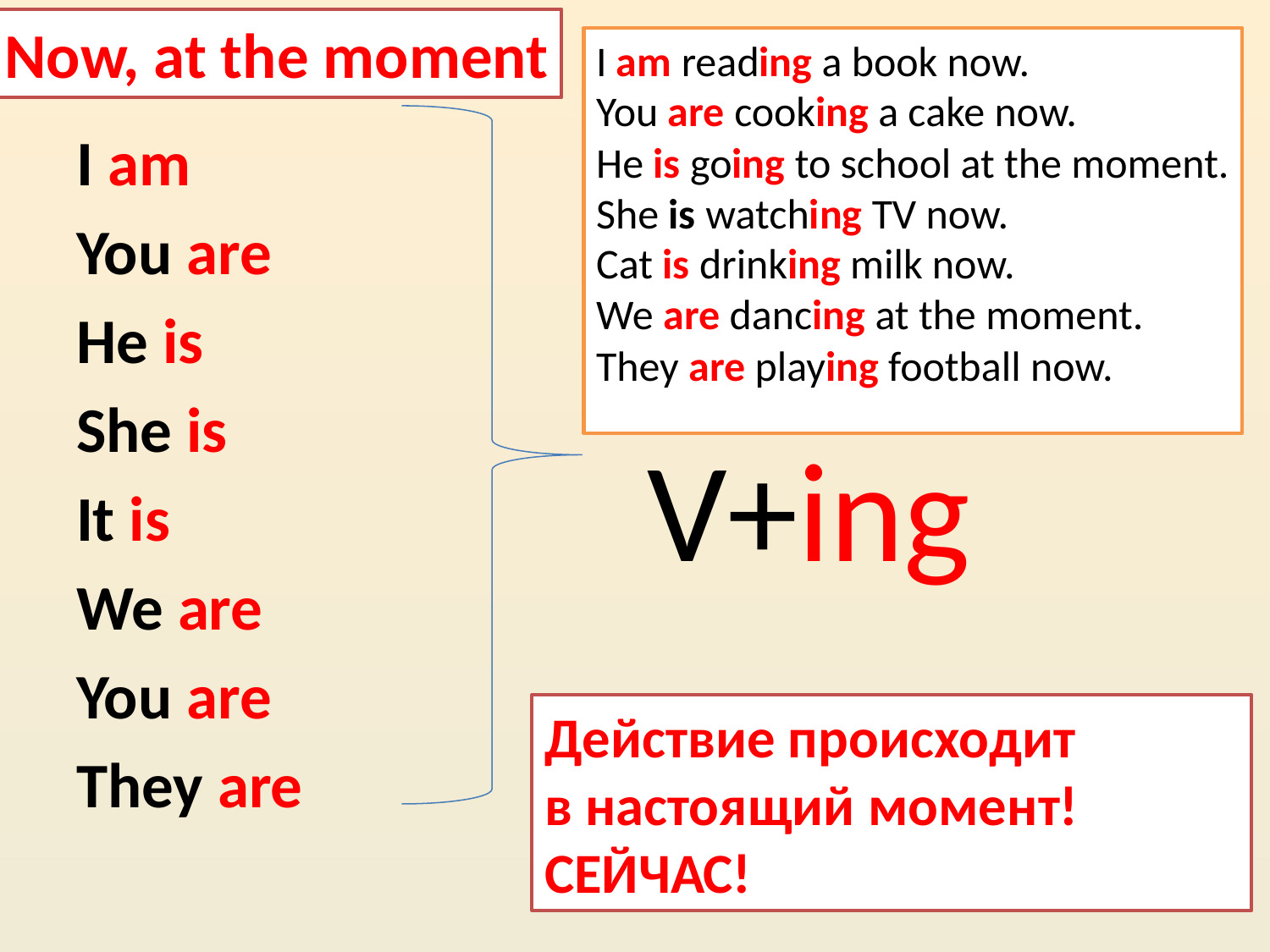

Now, at the moment
I am reading a book now.
You are cooking a cake now.
He is going to school at the moment.
She is watching TV now.
Cat is drinking milk now.
We are dancing at the moment.
They are playing football now.

I am
You are
He is
She is
It is
We are
You are
They are
V+ing
Действие происходит
в настоящий момент! СЕЙЧАС!